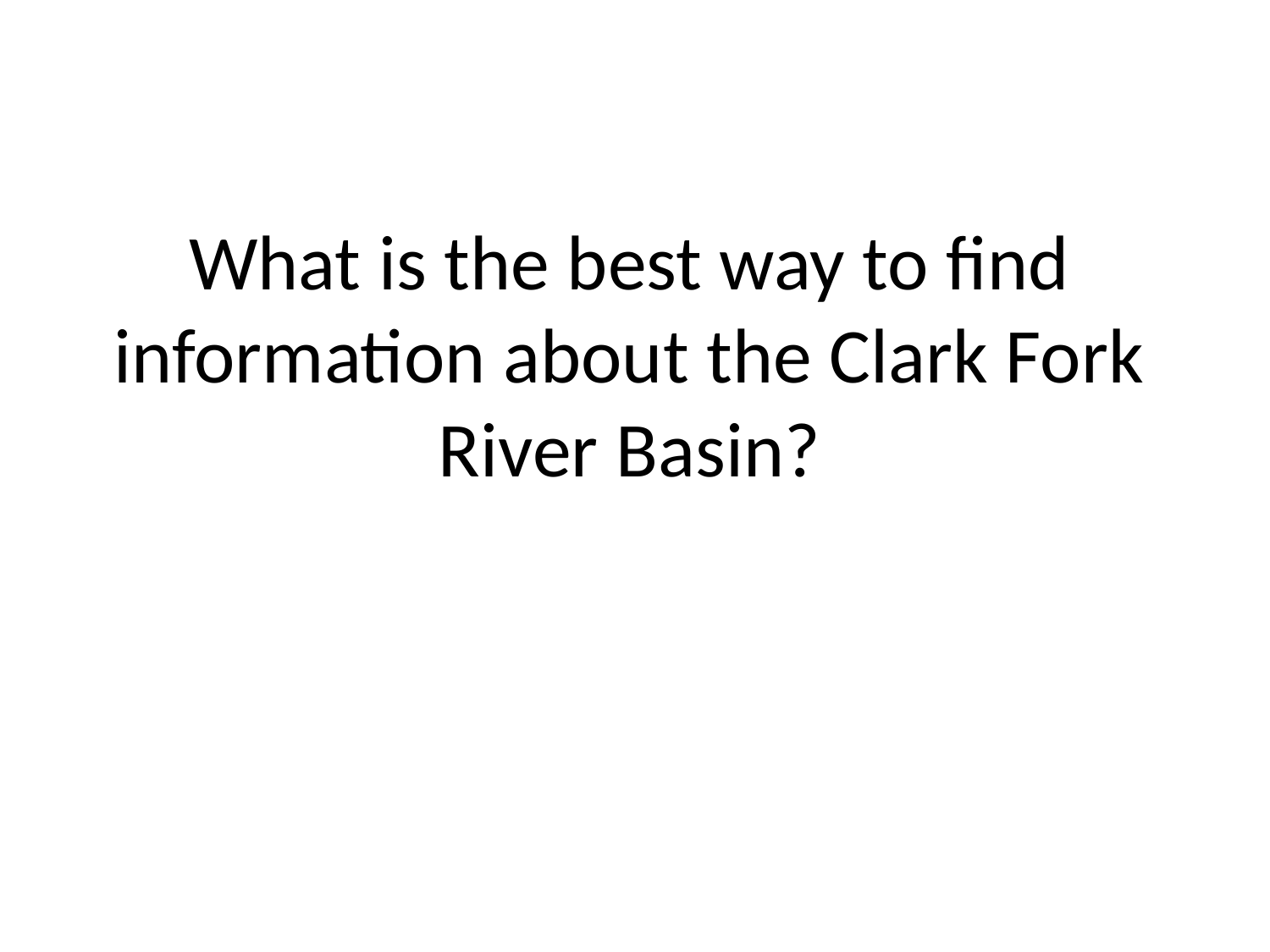

# What is the best way to find information about the Clark Fork River Basin?